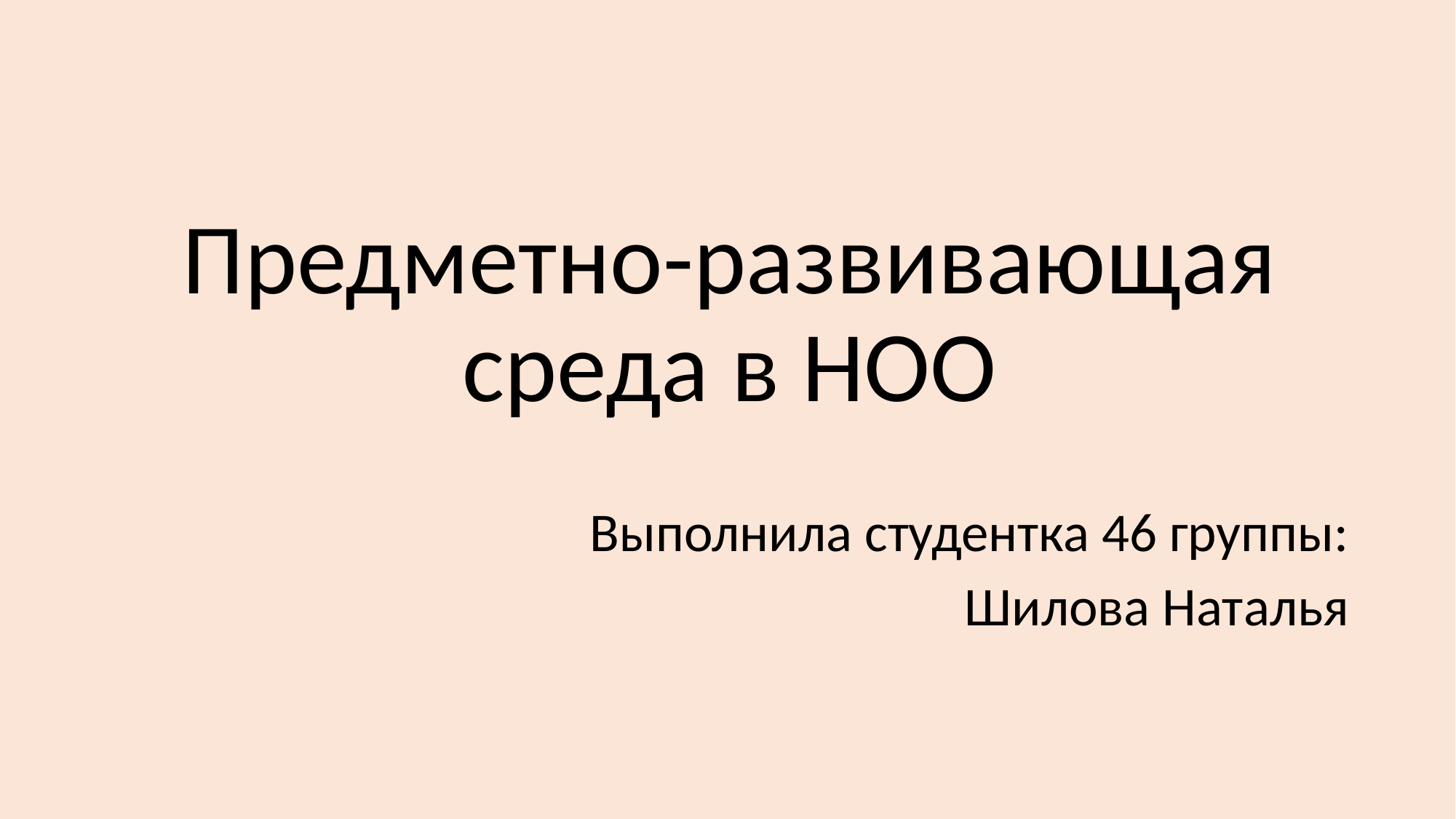

# Предметно-развивающая среда в НОО
Выполнила студентка 46 группы:
Шилова Наталья